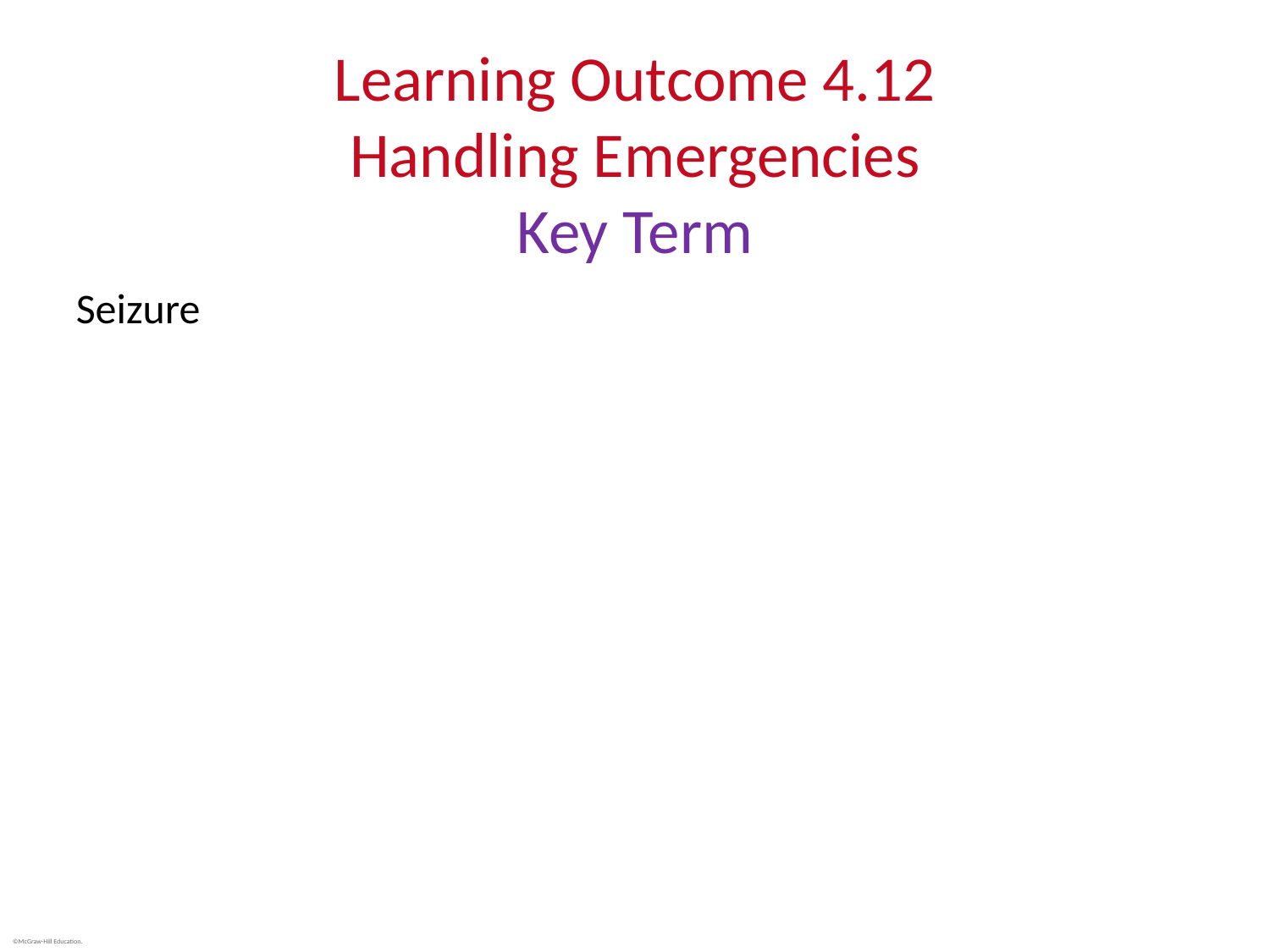

# Learning Outcome 4.12 Handling Emergencies Key Term
Seizure